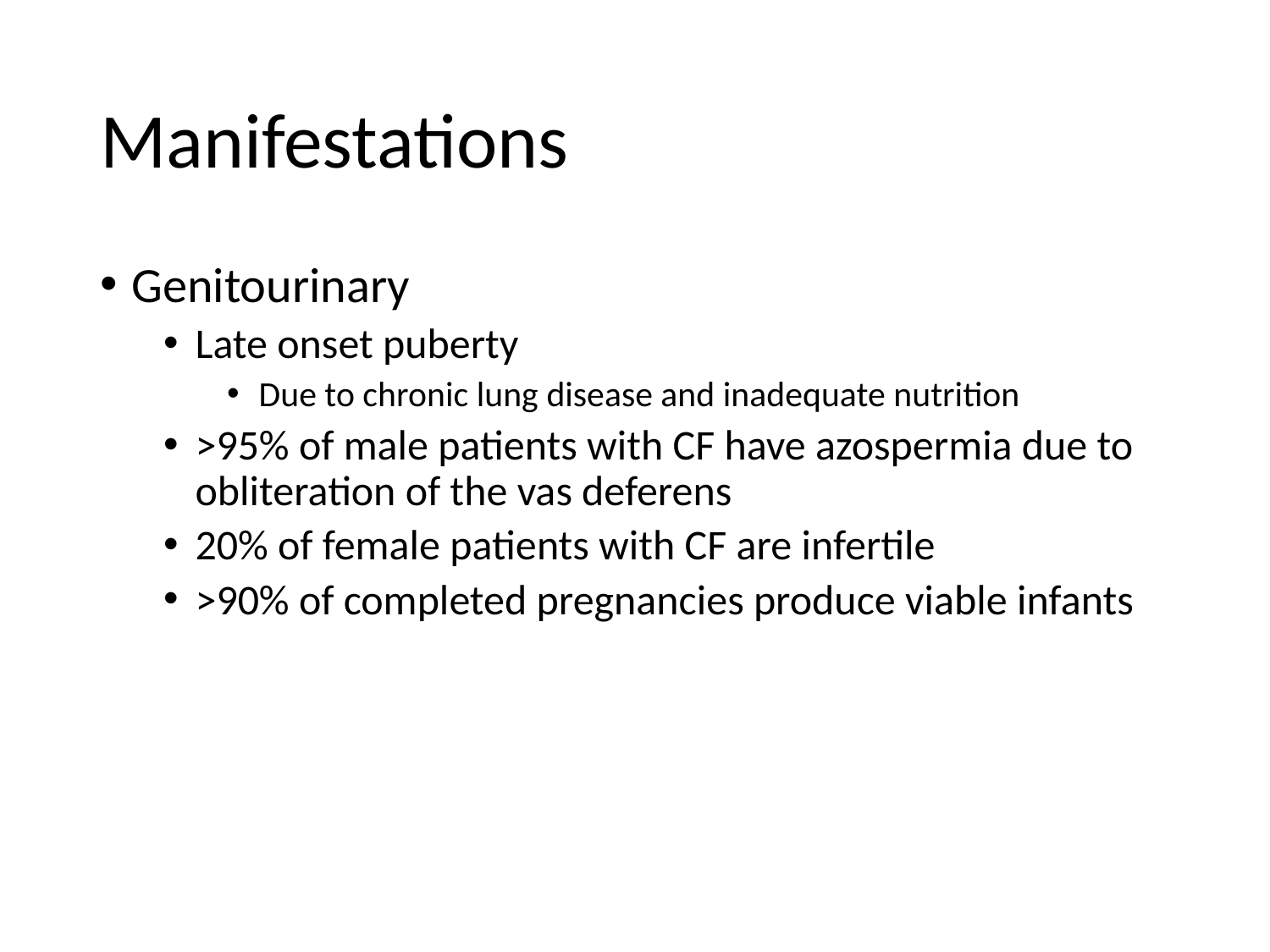

# Manifestations
Genitourinary
Late onset puberty
Due to chronic lung disease and inadequate nutrition
>95% of male patients with CF have azospermia due to obliteration of the vas deferens
20% of female patients with CF are infertile
>90% of completed pregnancies produce viable infants